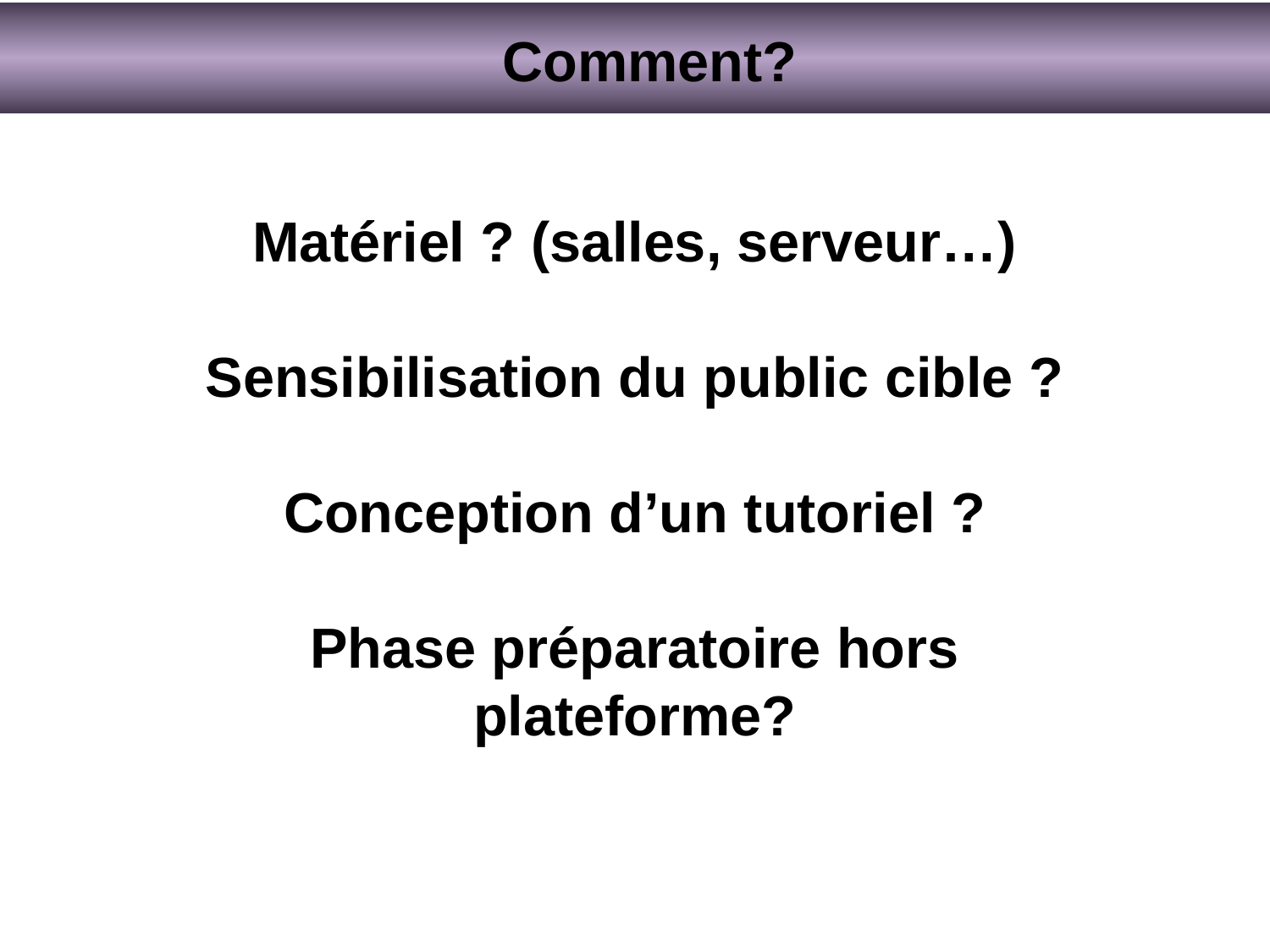

Comment?

Matériel ? (salles, serveur…)

Sensibilisation du public cible ?

Conception d’un tutoriel ?

Phase préparatoire hors plateforme?

14 - 15 Décembre 2017
Fès, Maroc 	  	  3/29